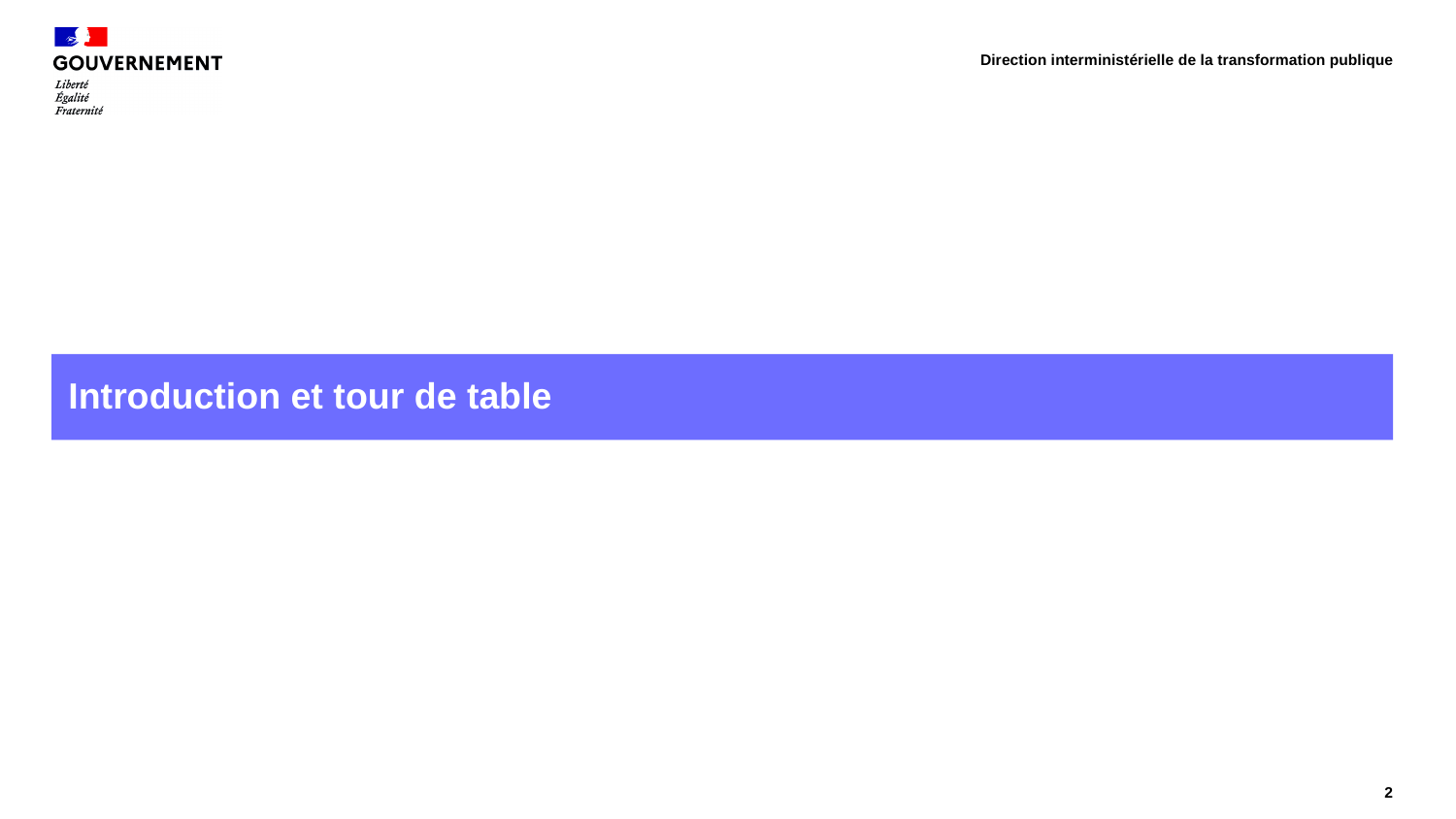

Direction interministérielle de la transformation publique
# Introduction et tour de table
2